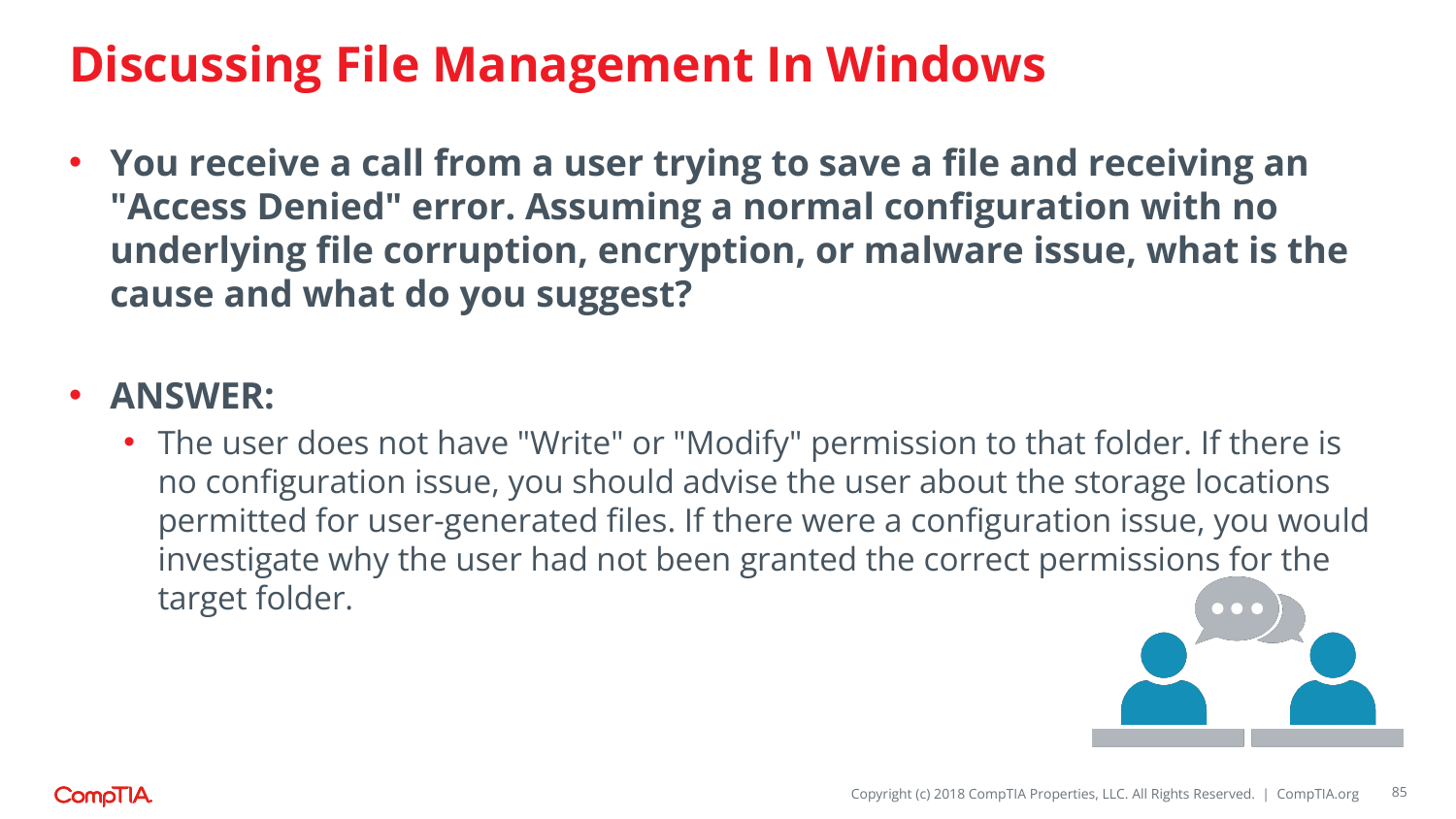

# Discussing File Management In Windows
You receive a call from a user trying to save a file and receiving an "Access Denied" error. Assuming a normal configuration with no underlying file corruption, encryption, or malware issue, what is the cause and what do you suggest?

ANSWER:
The user does not have "Write" or "Modify" permission to that folder. If there is no configuration issue, you should advise the user about the storage locations permitted for user-generated files. If there were a configuration issue, you would investigate why the user had not been granted the correct permissions for the target folder.
85